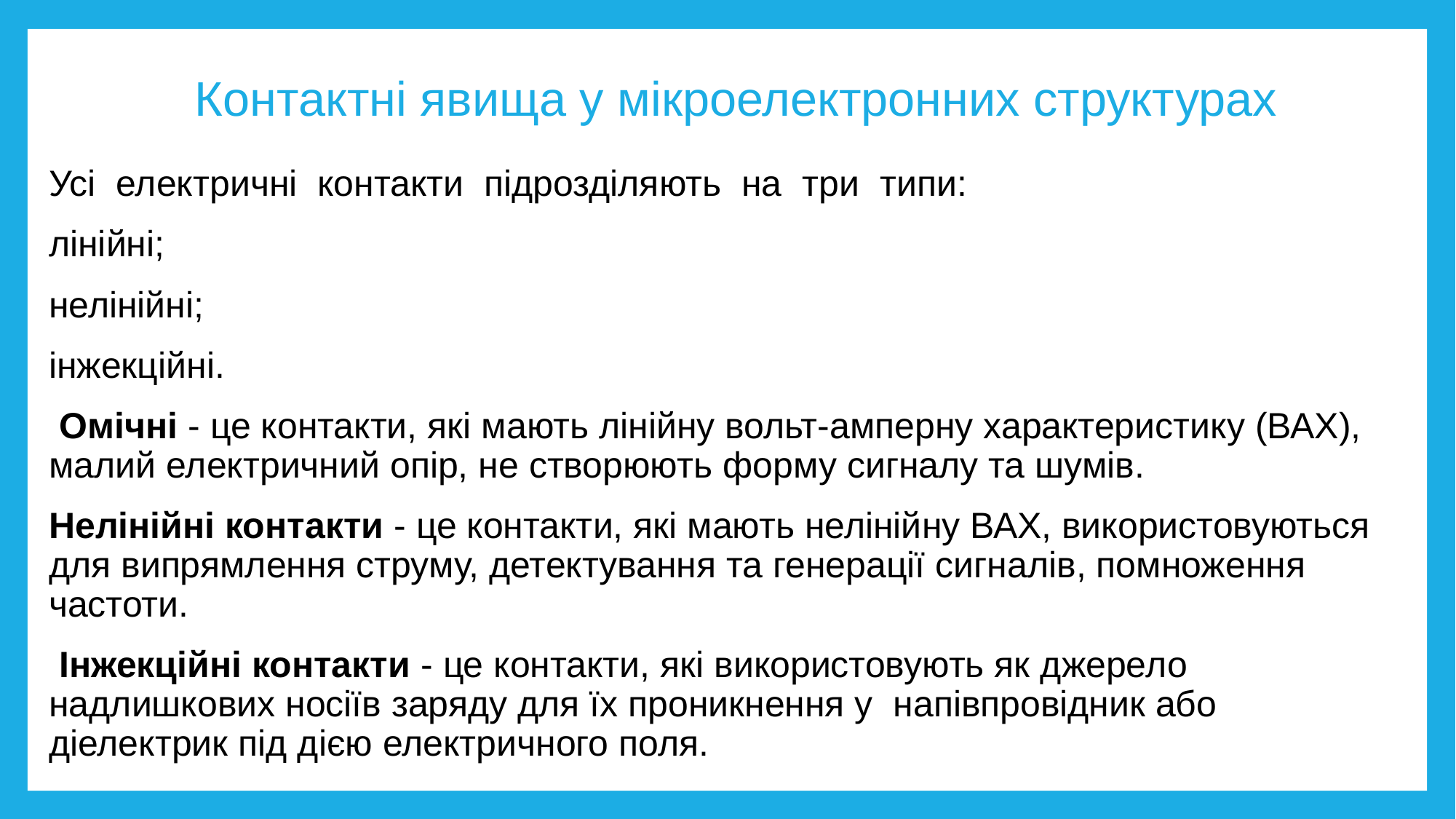

# Контактні явища у мікроелектронних структурах
Усі  електричні  контакти  підрозділяють  на  три  типи:
лінійні;
нелінійні;
інжекційні.
 Омічні - це контакти, які мають лінійну вольт-амперну характеристику (ВАХ), малий електричний опір, не створюють форму сигналу та шумів.
Нелінійні контакти - це контакти, які мають нелінійну ВАХ, використовуються для випрямлення струму, детектування та генерації сигналів, помноження частоти.
 Інжекційні контакти - це контакти, які використовують як джерело надлишкових носіїв заряду для їх проникнення у  напівпровідник або діелектрик під дією електричного поля.